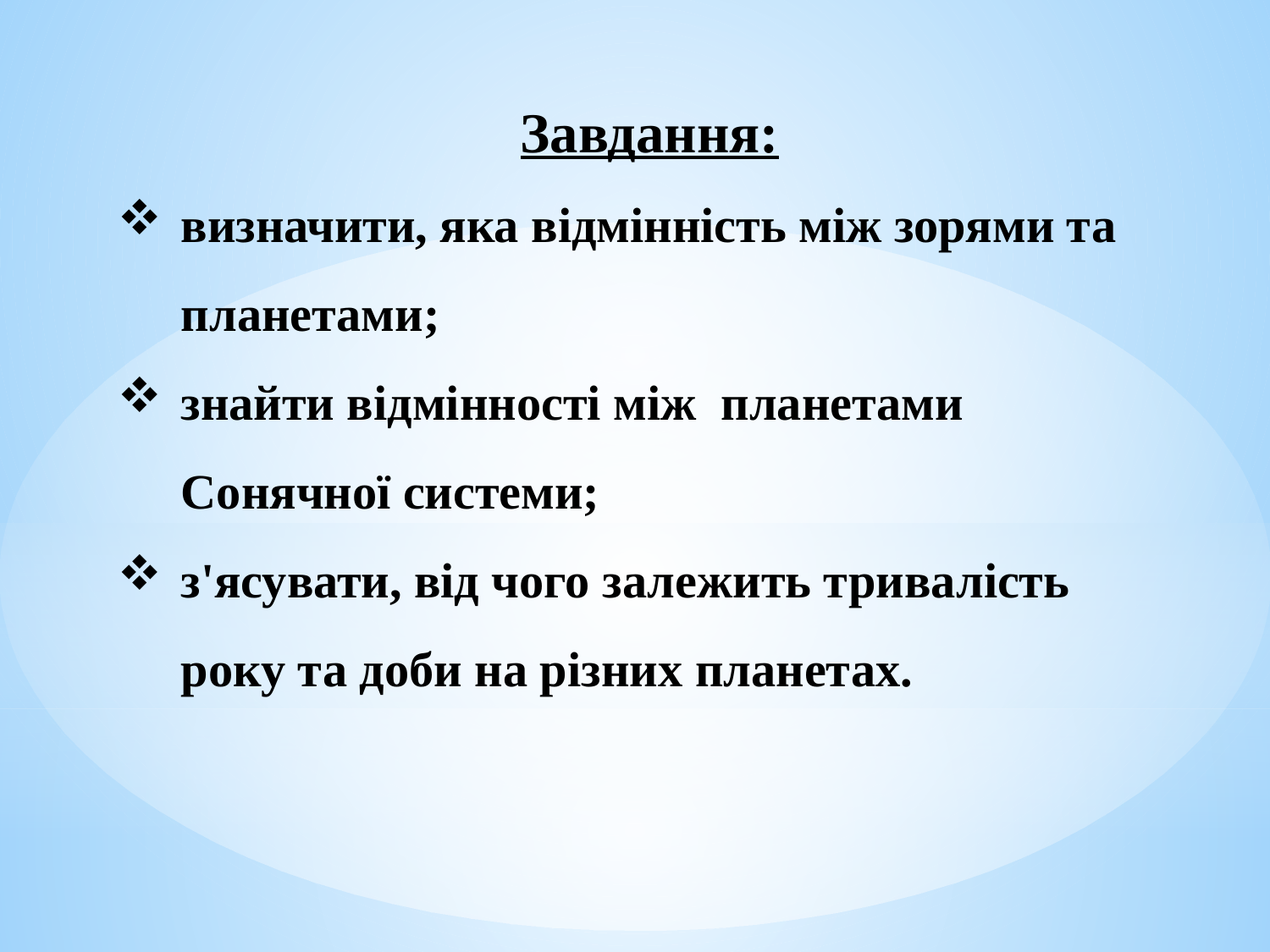

Завдання:
визначити, яка відмінність між зорями та  планетами;
знайти відмінності між  планетами Сонячної системи;
з'ясувати, від чого залежить тривалість року та доби на різних планетах.